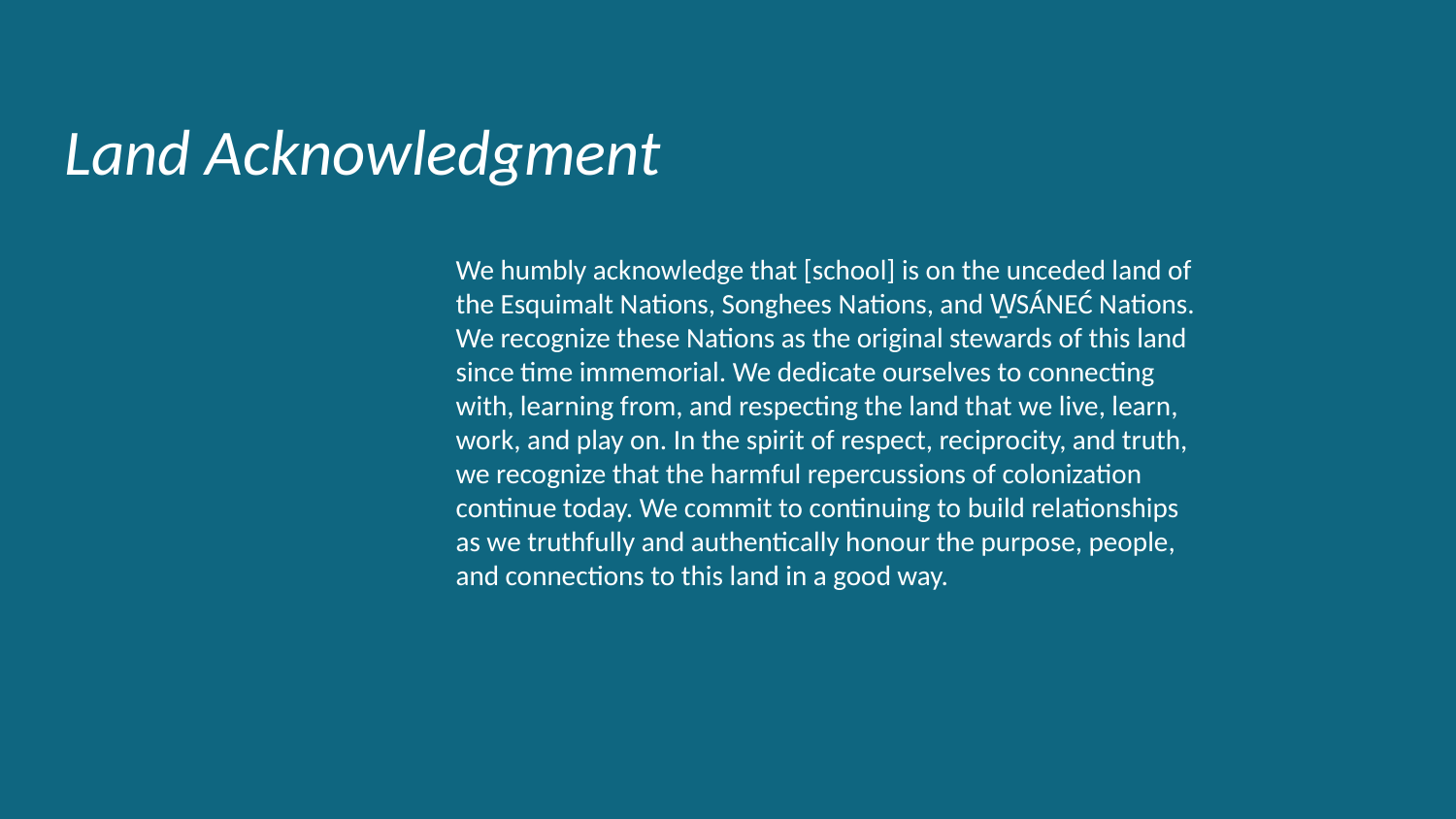

# Land Acknowledgment
We humbly acknowledge that [school] is on the unceded land of the Esquimalt Nations, Songhees Nations, and W̱SÁNEĆ Nations. We recognize these Nations as the original stewards of this land since time immemorial. We dedicate ourselves to connecting with, learning from, and respecting the land that we live, learn, work, and play on. In the spirit of respect, reciprocity, and truth, we recognize that the harmful repercussions of colonization continue today. We commit to continuing to build relationships as we truthfully and authentically honour the purpose, people, and connections to this land in a good way.